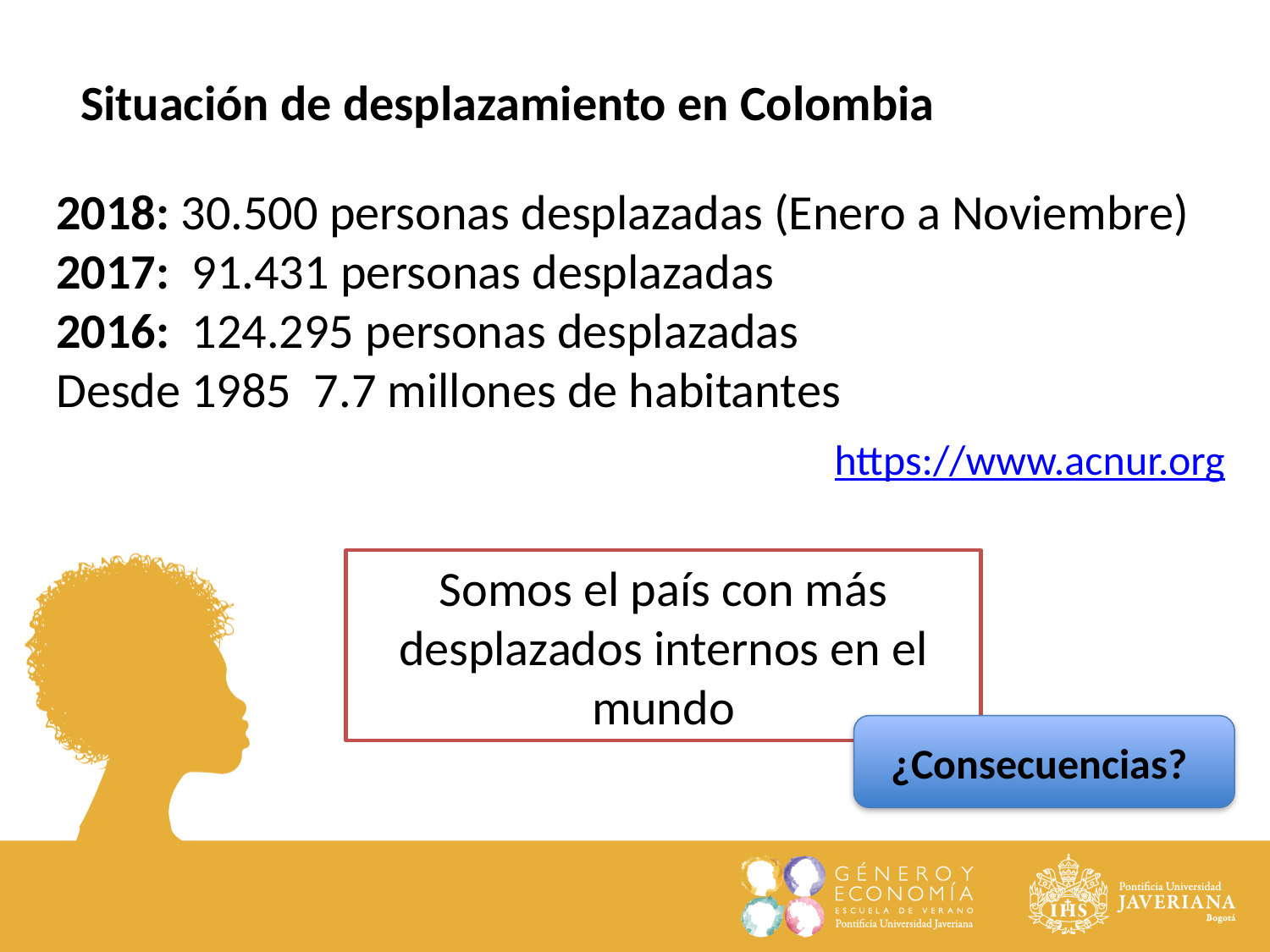

Situación de desplazamiento en Colombia
2018: 30.500 personas desplazadas (Enero a Noviembre)
2017:  91.431 personas desplazadas
2016:  124.295 personas desplazadas
Desde 1985  7.7 millones de habitantes
https://www.acnur.org
Somos el país con más desplazados internos en el mundo
¿Consecuencias?